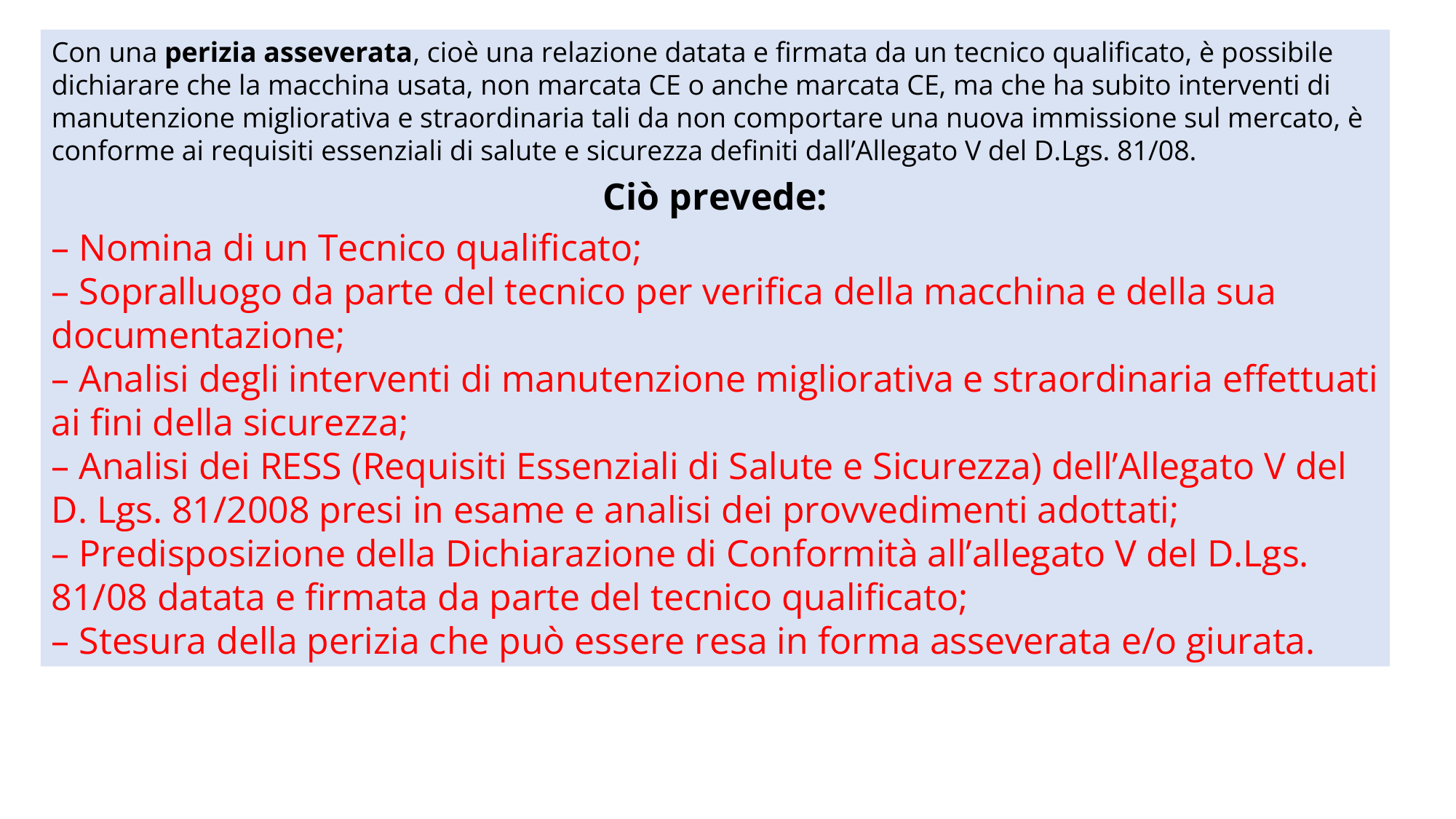

Con una perizia asseverata, cioè una relazione datata e firmata da un tecnico qualificato, è possibile dichiarare che la macchina usata, non marcata CE o anche marcata CE, ma che ha subito interventi di manutenzione migliorativa e straordinaria tali da non comportare una nuova immissione sul mercato, è conforme ai requisiti essenziali di salute e sicurezza definiti dall’Allegato V del D.Lgs. 81/08.
Ciò prevede:
– Nomina di un Tecnico qualificato;
– Sopralluogo da parte del tecnico per verifica della macchina e della sua documentazione;
– Analisi degli interventi di manutenzione migliorativa e straordinaria effettuati ai fini della sicurezza;
– Analisi dei RESS (Requisiti Essenziali di Salute e Sicurezza) dell’Allegato V del D. Lgs. 81/2008 presi in esame e analisi dei provvedimenti adottati;
– Predisposizione della Dichiarazione di Conformità all’allegato V del D.Lgs. 81/08 datata e firmata da parte del tecnico qualificato;
– Stesura della perizia che può essere resa in forma asseverata e/o giurata.